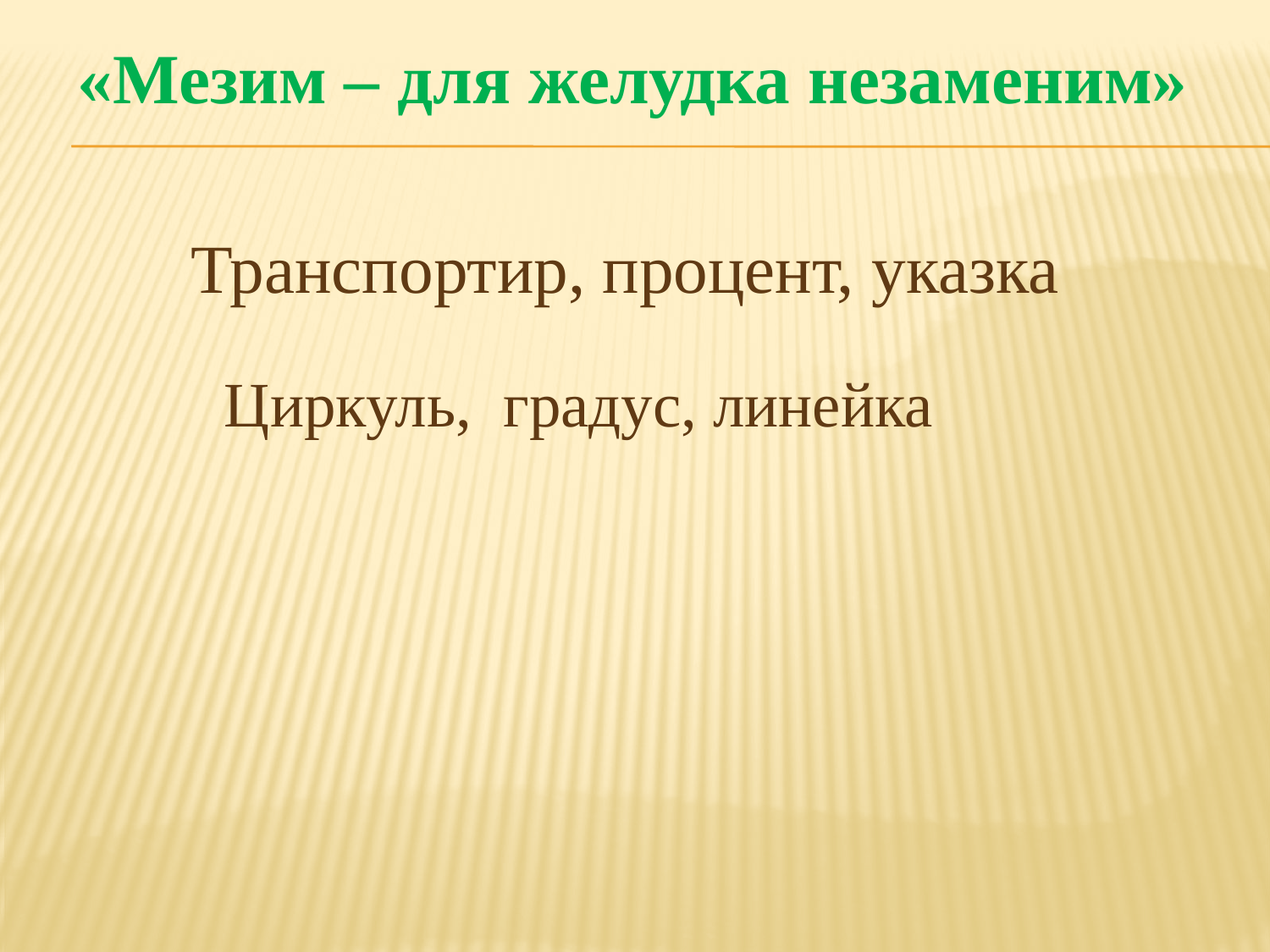

# «Мезим – для желудка незаменим»
Транспортир, процент, указка

Циркуль,  градус, линейка